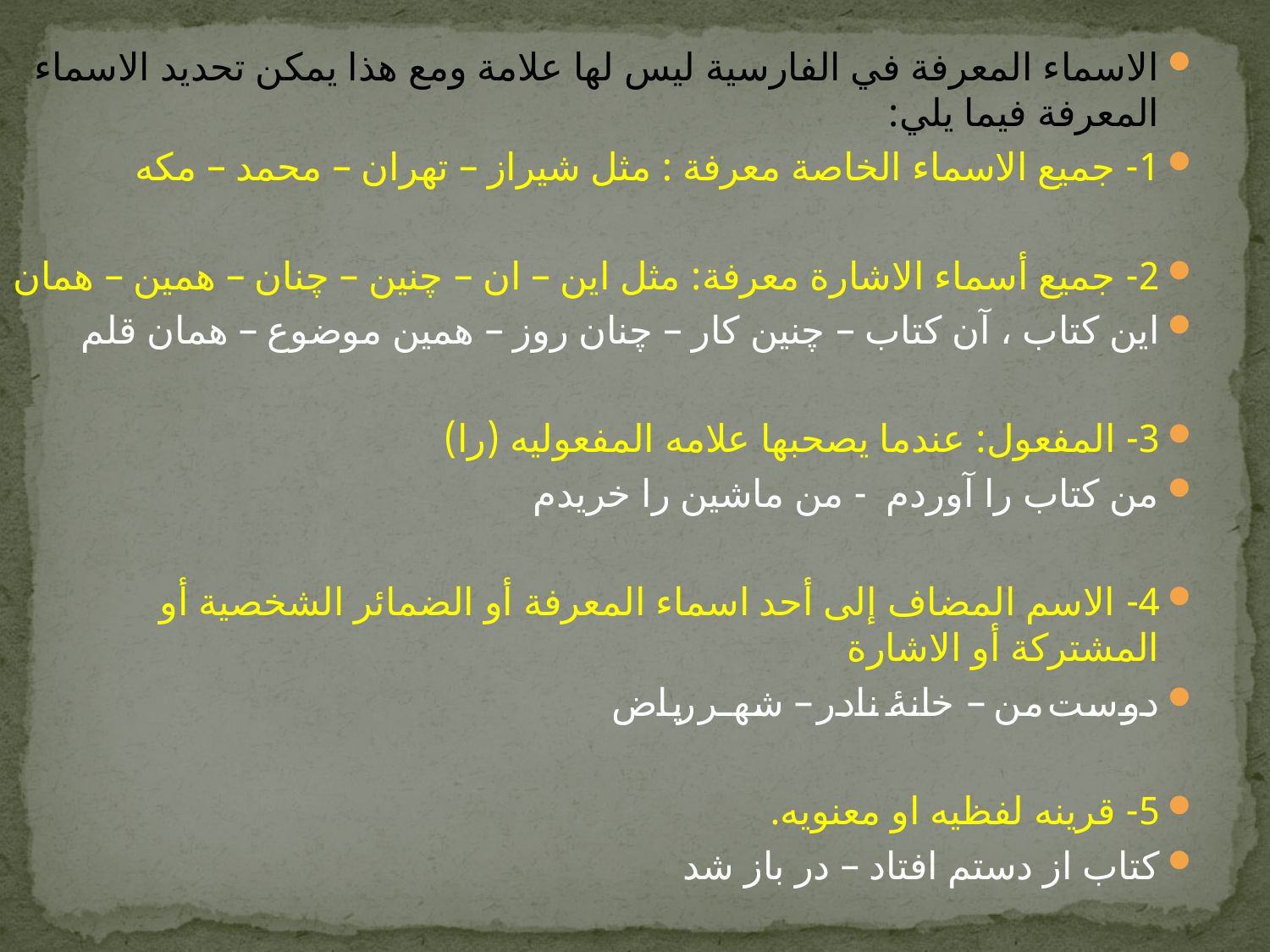

الاسماء المعرفة في الفارسية ليس لها علامة ومع هذا يمكن تحديد الاسماء المعرفة فيما يلي:
1- جميع الاسماء الخاصة معرفة : مثل شيراز – تهران – محمد – مكه

2- جميع أسماء الاشارة معرفة: مثل اين – ان – چنین – چنان – همین – همان
این کتاب ، آن كتاب – چنین کار – چنان روز – همین موضوع – همان قلم

3- المفعول: عندما یصحبها علامه المفعولیه (را)
من کتاب را آوردم  - من ماشین را خریدم

4- الاسم المضاف إلى أحد اسماء المعرفة أو الضمائر الشخصية أو المشتركة أو الاشارة
دوست من – خانۀ نادر – شهر ریاض

5- قرینه لفظیه او معنویه.
کتاب از دستم افتاد – در باز شد